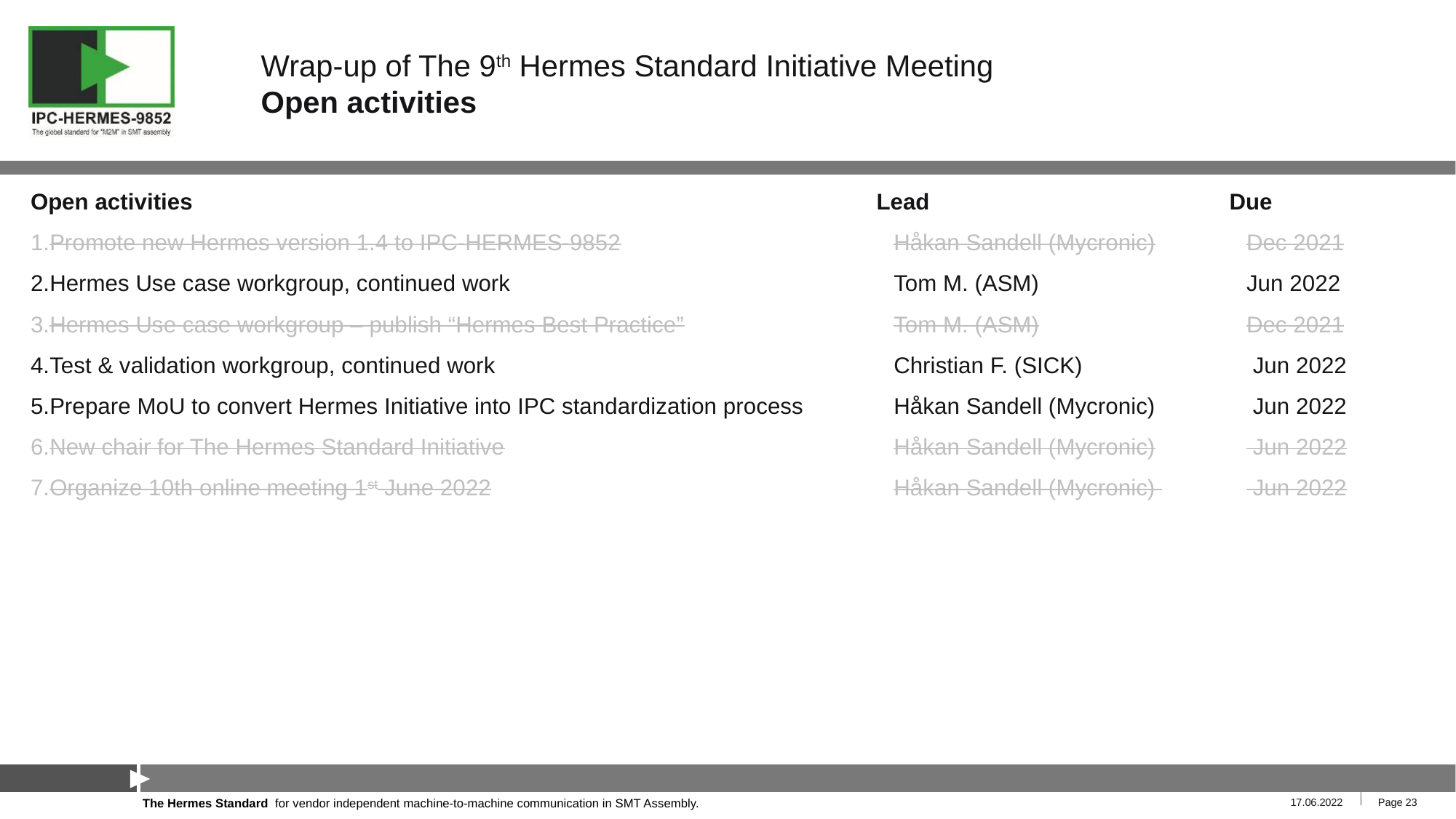

# Wrap-up of The 9th Hermes Standard Initiative Meeting Open activities
Open activities	Lead	Due
Promote new Hermes version 1.4 to IPC-HERMES-9852	Håkan Sandell (Mycronic)	Dec 2021
Hermes Use case workgroup, continued work	Tom M. (ASM)	Jun 2022
Hermes Use case workgroup – publish “Hermes Best Practice”	Tom M. (ASM)	Dec 2021
Test & validation workgroup, continued work 	Christian F. (SICK)	 Jun 2022
Prepare MoU to convert Hermes Initiative into IPC standardization process 	Håkan Sandell (Mycronic)	 Jun 2022
New chair for The Hermes Standard Initiative	Håkan Sandell (Mycronic)	 Jun 2022
Organize 10th online meeting 1st June 2022	Håkan Sandell (Mycronic) 	 Jun 2022

17.06.2022
Page 23